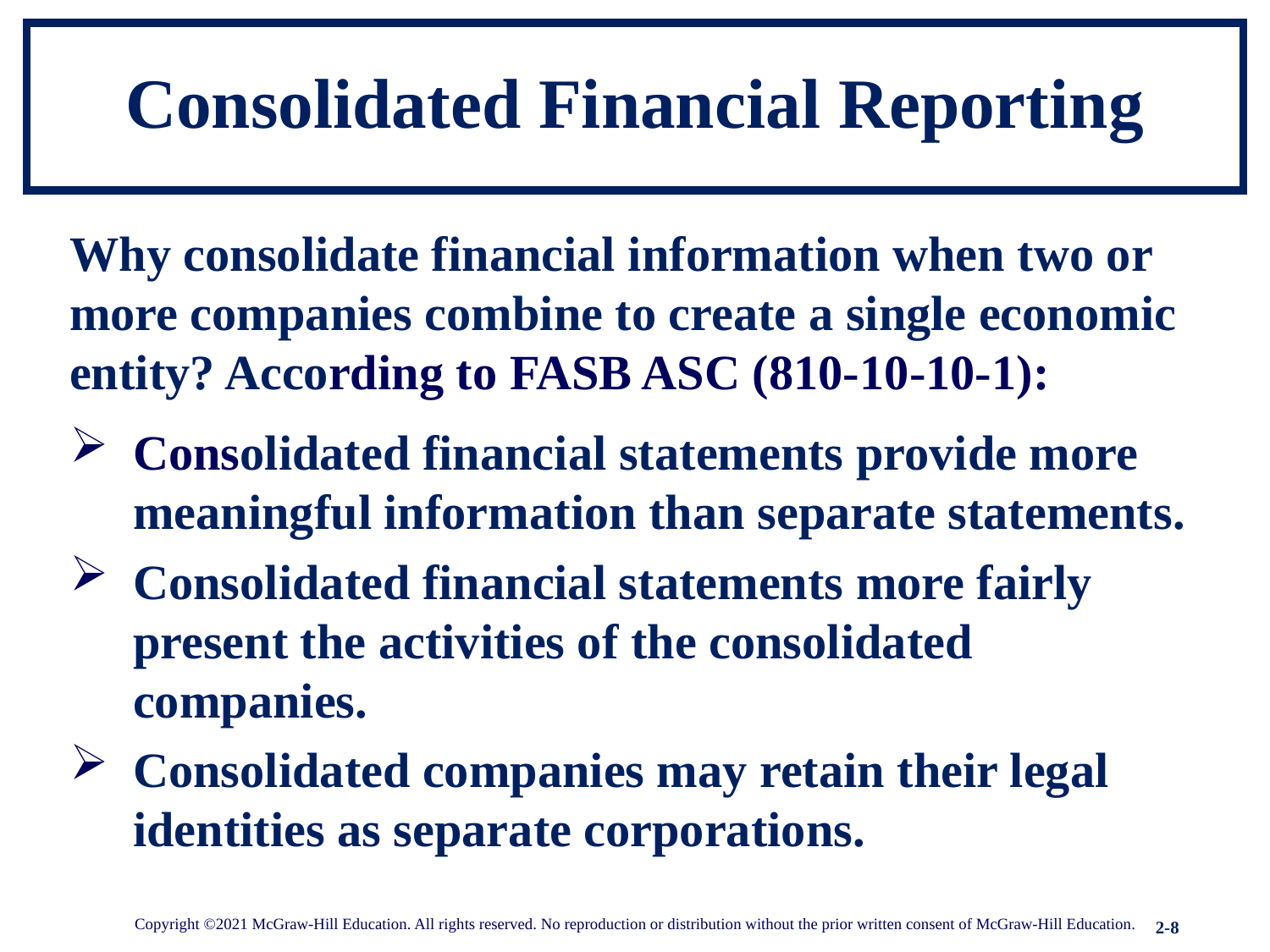

# Consolidated Financial Reporting
Why consolidate financial information when two or more companies combine to create a single economic entity? According to FASB ASC (810-10-10-1):
Consolidated financial statements provide more meaningful information than separate statements.
Consolidated financial statements more fairly present the activities of the consolidated companies.
Consolidated companies may retain their legal identities as separate corporations.
Copyright ©2021 McGraw-Hill Education. All rights reserved. No reproduction or distribution without the prior written consent of McGraw-Hill Education.
2-8